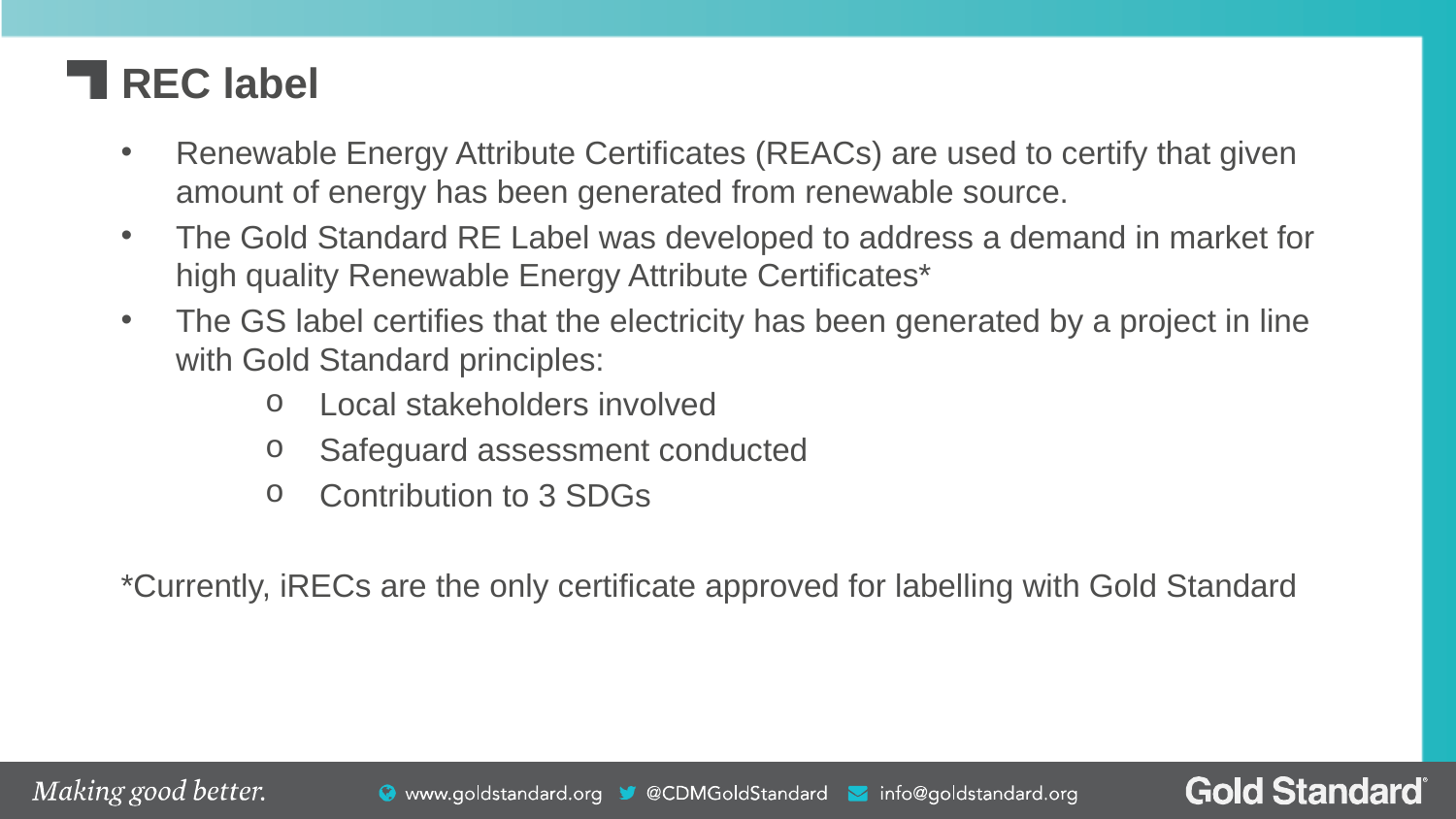

# REC label
Renewable Energy Attribute Certificates (REACs) are used to certify that given amount of energy has been generated from renewable source.
The Gold Standard RE Label was developed to address a demand in market for high quality Renewable Energy Attribute Certificates*
The GS label certifies that the electricity has been generated by a project in line with Gold Standard principles:
Local stakeholders involved
Safeguard assessment conducted
Contribution to 3 SDGs

*Currently, iRECs are the only certificate approved for labelling with Gold Standard